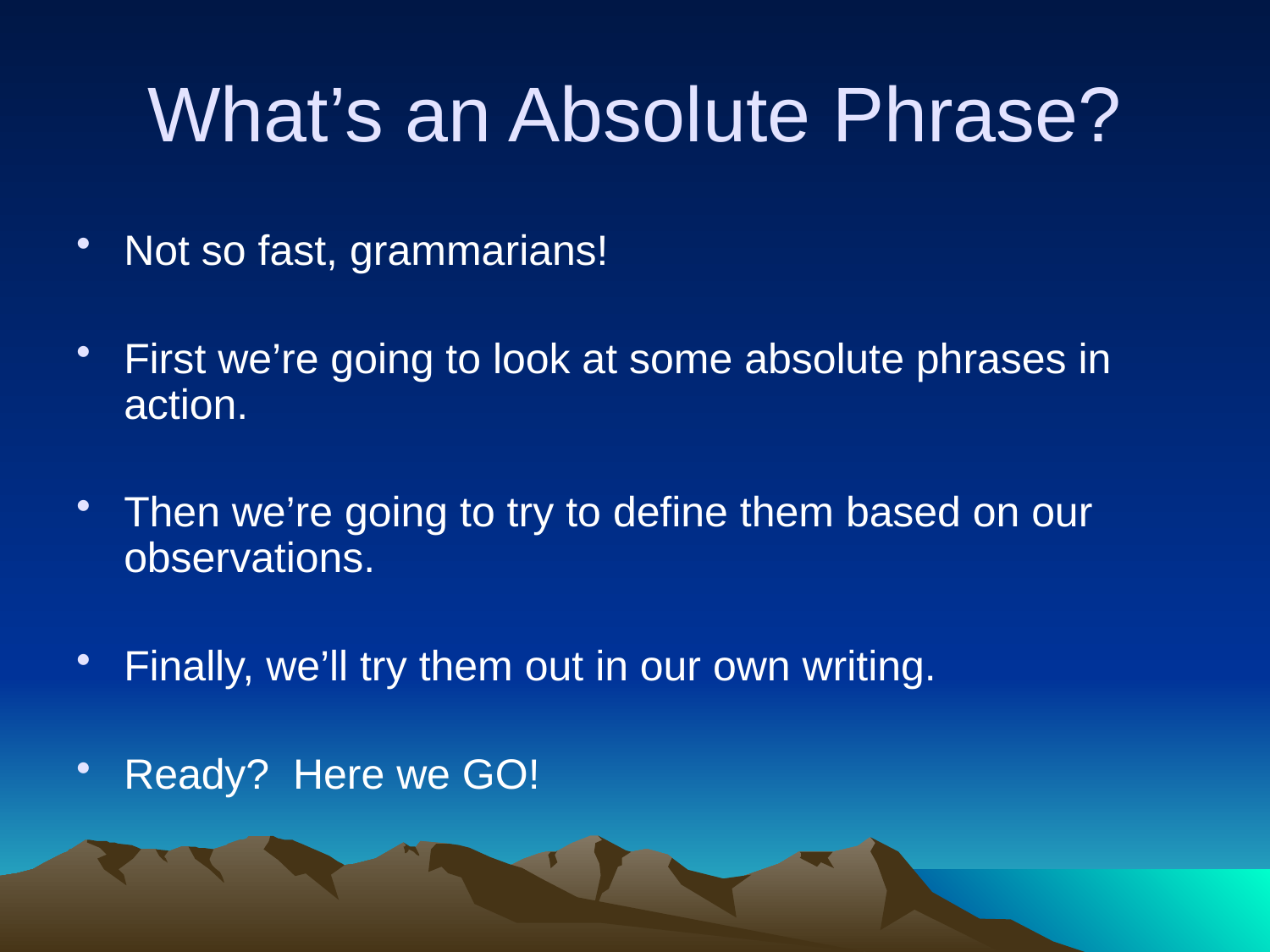

# What’s an Absolute Phrase?
Not so fast, grammarians!

First we’re going to look at some absolute phrases in action.

Then we’re going to try to define them based on our observations.

Finally, we’ll try them out in our own writing.

Ready?  Here we GO!